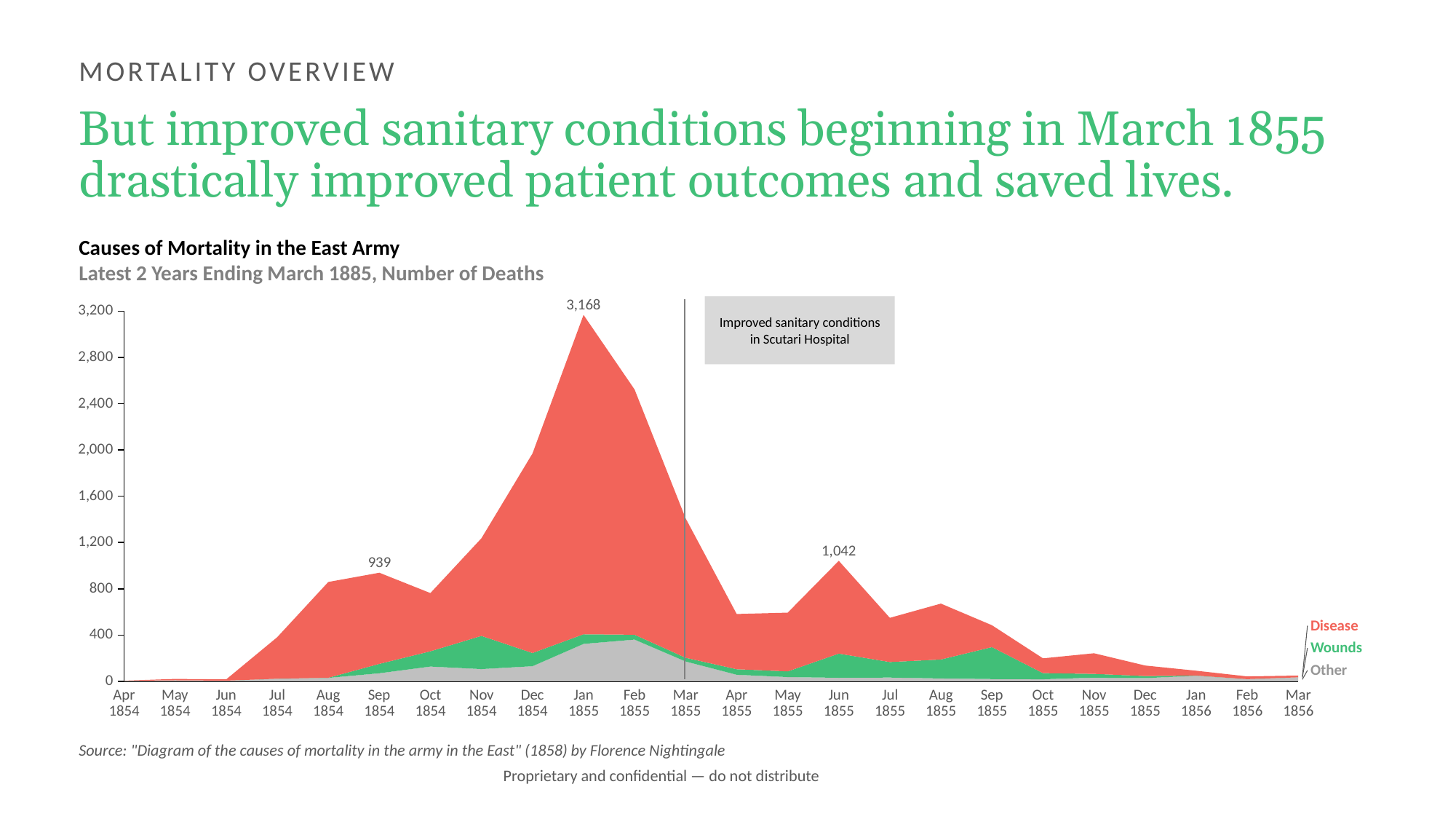

Mortality overview
# But improved sanitary conditions beginning in March 1855 drastically improved patient outcomes and saved lives.
Causes of Mortality in the East Army
Latest 2 Years Ending March 1885, Number of Deaths
Improved sanitary conditions in Scutari Hospital
3,168

### Chart

| Category |  |  |  |
|---|---|---|---|
1,042
939
Disease
Wounds
Other
Jul 1854
Jul 1855
Apr 1854
May 1854
Jun 1854
Aug 1854
Sep 1854
Oct 1854
Nov 1854
Dec 1854
Jan 1855
Feb 1855
Mar 1855
Apr 1855
May 1855
Jun 1855
Aug 1855
Sep 1855
Oct 1855
Nov 1855
Dec 1855
Jan 1856
Feb 1856
Mar 1856
Source: "Diagram of the causes of mortality in the army in the East" (1858) by Florence Nightingale